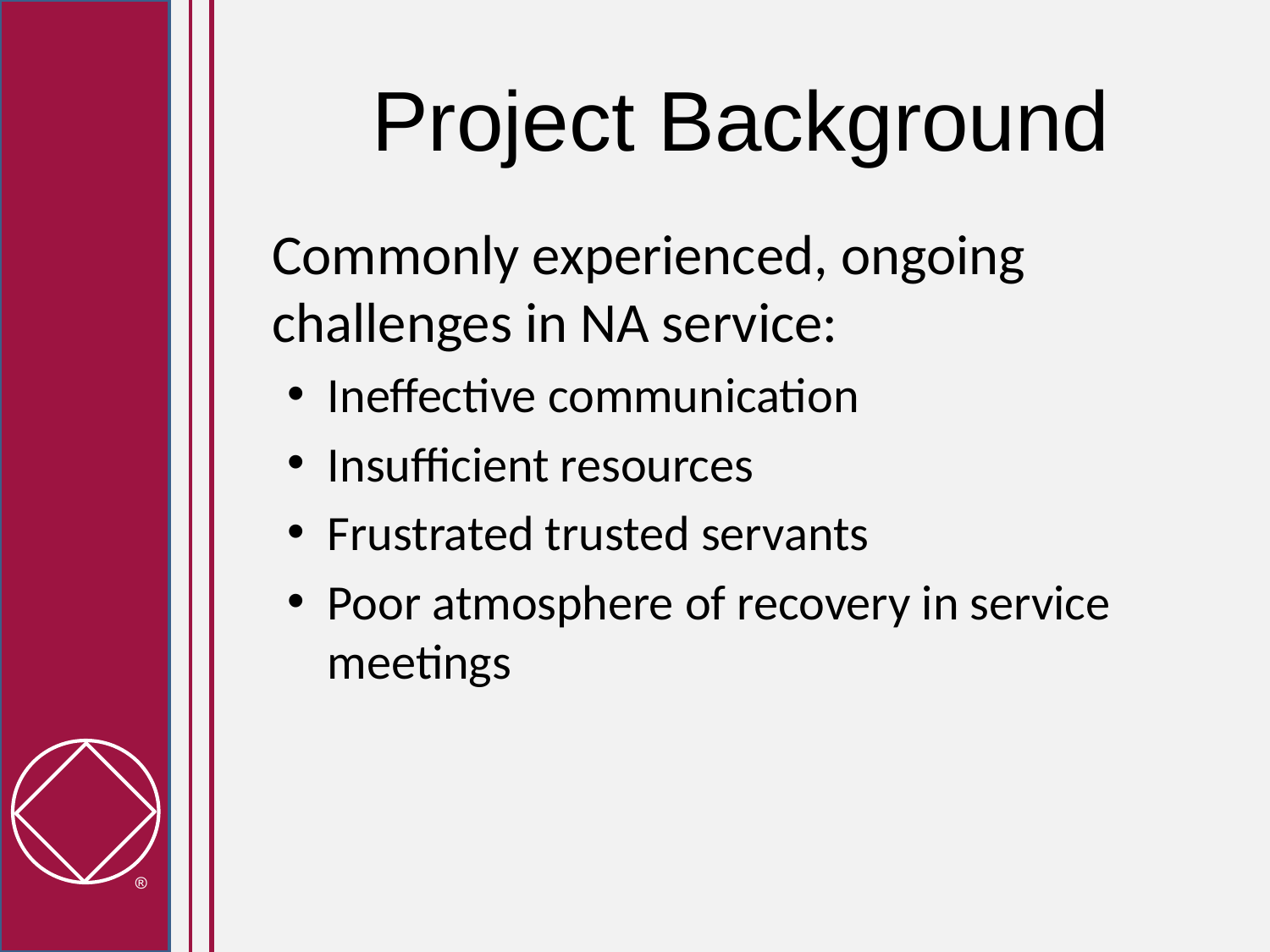

# Project Background
	Commonly experienced, ongoing challenges in NA service:
Ineffective communication
Insufficient resources
Frustrated trusted servants
Poor atmosphere of recovery in service meetings